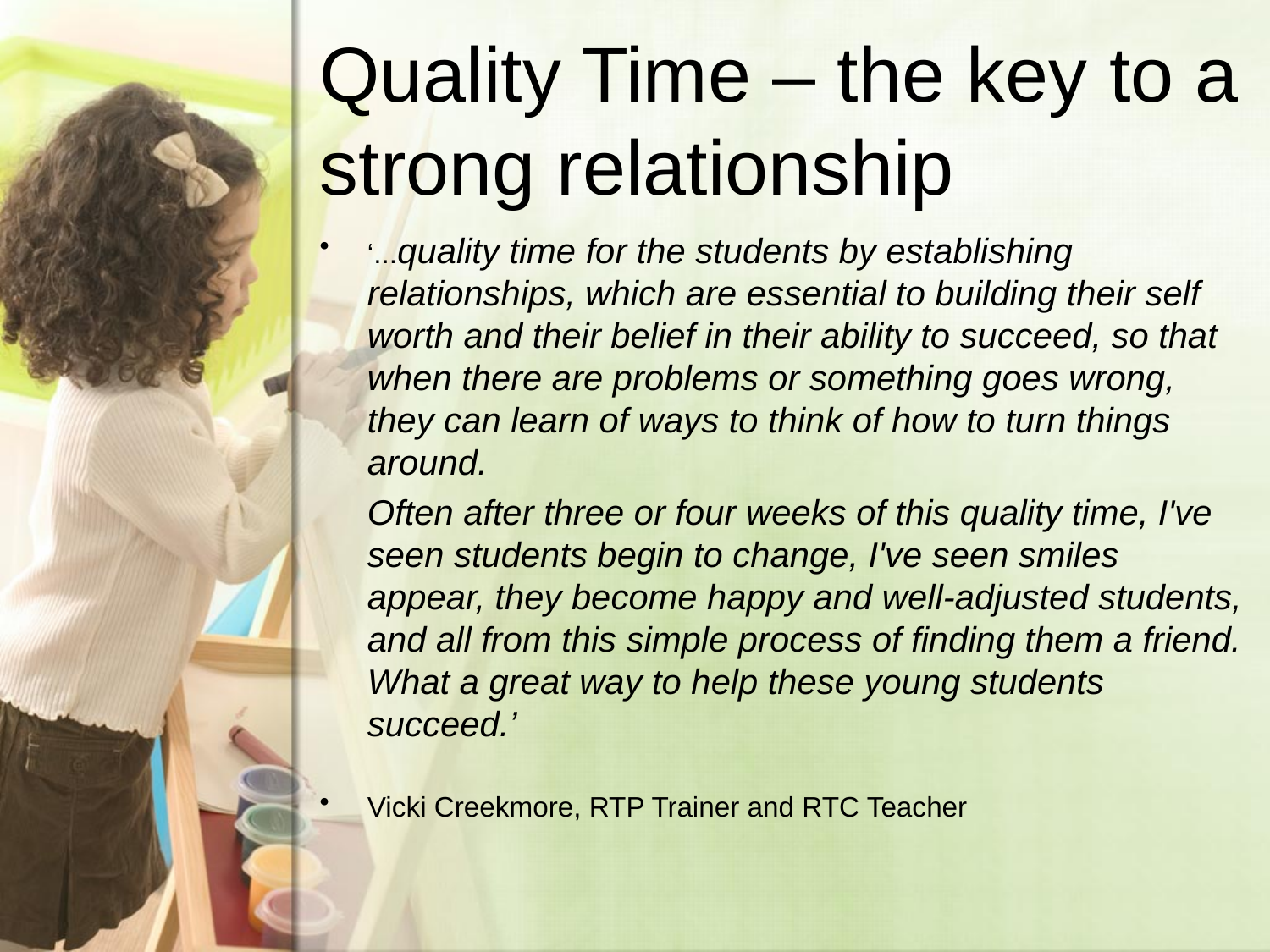

# Quality Time – the key to a strong relationship
‘...quality time for the students by establishing relationships, which are essential to building their self worth and their belief in their ability to succeed, so that when there are problems or something goes wrong, they can learn of ways to think of how to turn things around.
	Often after three or four weeks of this quality time, I've seen students begin to change, I've seen smiles appear, they become happy and well-adjusted students, and all from this simple process of finding them a friend. What a great way to help these young students succeed.’

Vicki Creekmore, RTP Trainer and RTC Teacher